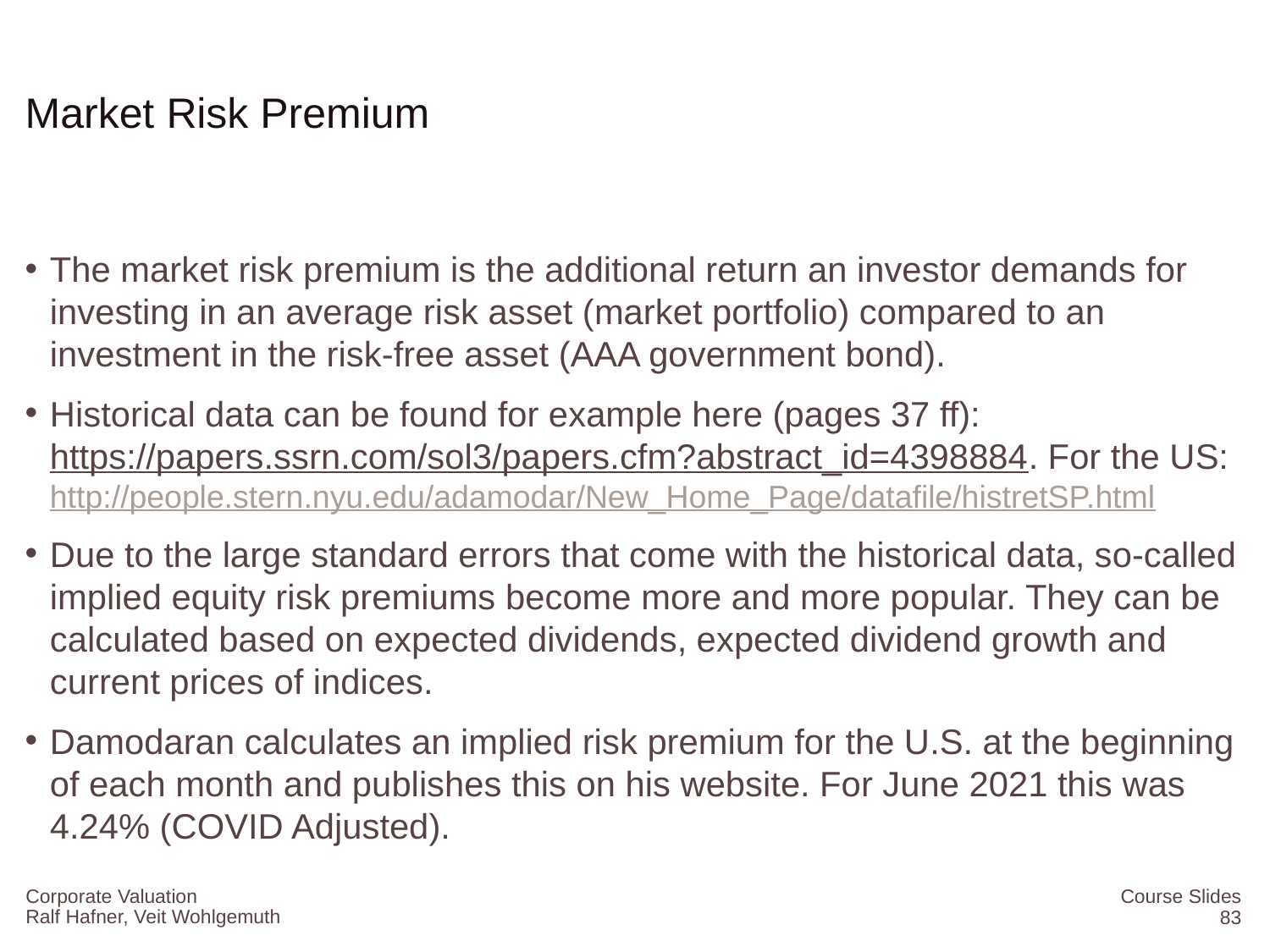

# Market Risk Premium
The market risk premium is the additional return an investor demands for investing in an average risk asset (market portfolio) compared to an investment in the risk-free asset (AAA government bond).
Historical data can be found for example here (pages 37 ff): https://papers.ssrn.com/sol3/papers.cfm?abstract_id=4398884. For the US: http://people.stern.nyu.edu/adamodar/New_Home_Page/datafile/histretSP.html
Due to the large standard errors that come with the historical data, so-called implied equity risk premiums become more and more popular. They can be calculated based on expected dividends, expected dividend growth and current prices of indices.
Damodaran calculates an implied risk premium for the U.S. at the beginning of each month and publishes this on his website. For June 2021 this was 4.24% (COVID Adjusted).

Corporate Valuation
Course Slides
83